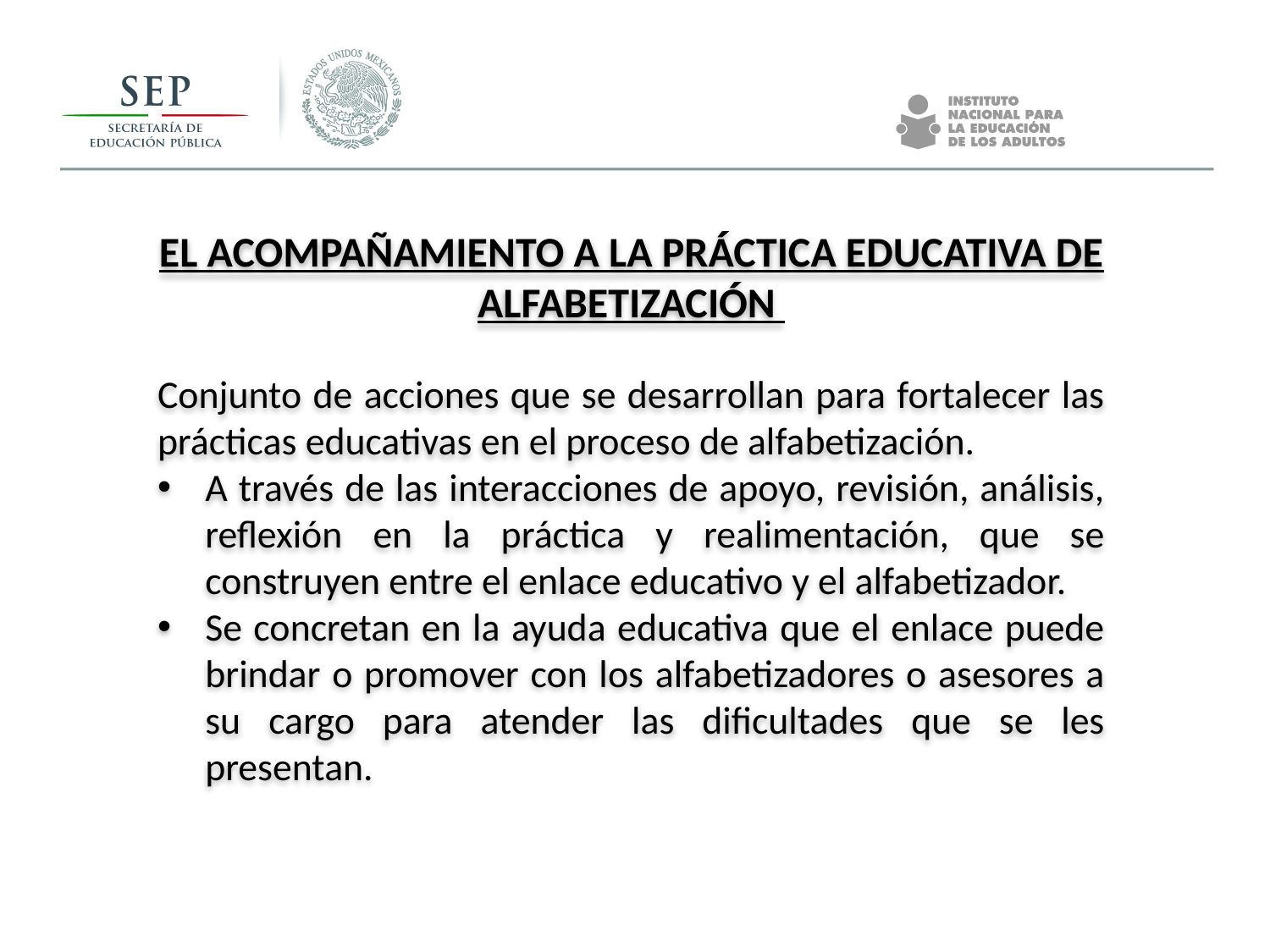

EL ACOMPAÑAMIENTO A LA PRÁCTICA EDUCATIVA DE ALFABETIZACIÓN
Conjunto de acciones que se desarrollan para fortalecer las prácticas educativas en el proceso de alfabetización.
A través de las interacciones de apoyo, revisión, análisis, reflexión en la práctica y realimentación, que se construyen entre el enlace educativo y el alfabetizador.
Se concretan en la ayuda educativa que el enlace puede brindar o promover con los alfabetizadores o asesores a su cargo para atender las dificultades que se les presentan.